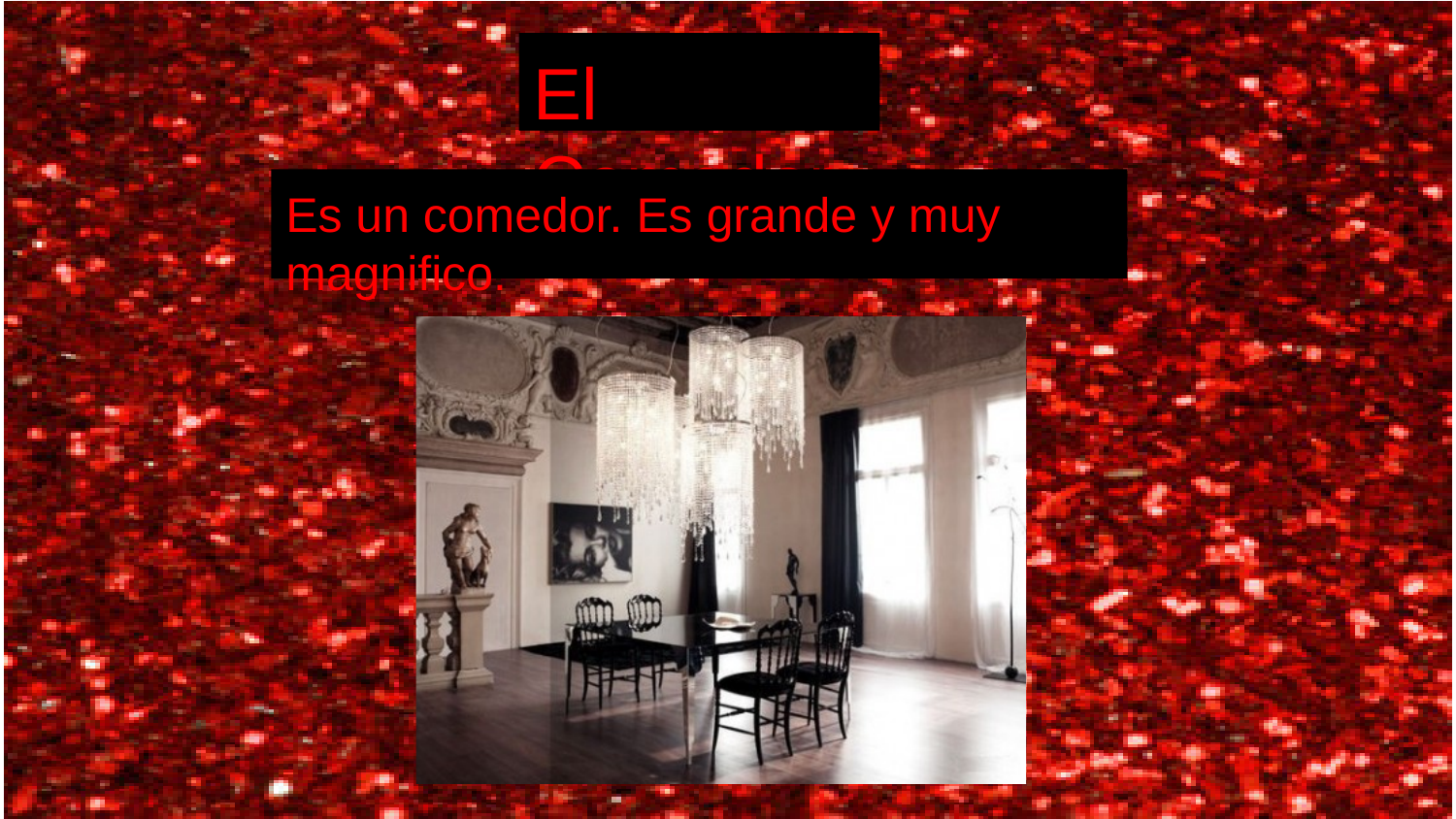

El Comedor
#
Es un comedor. Es grande y muy magnifico.